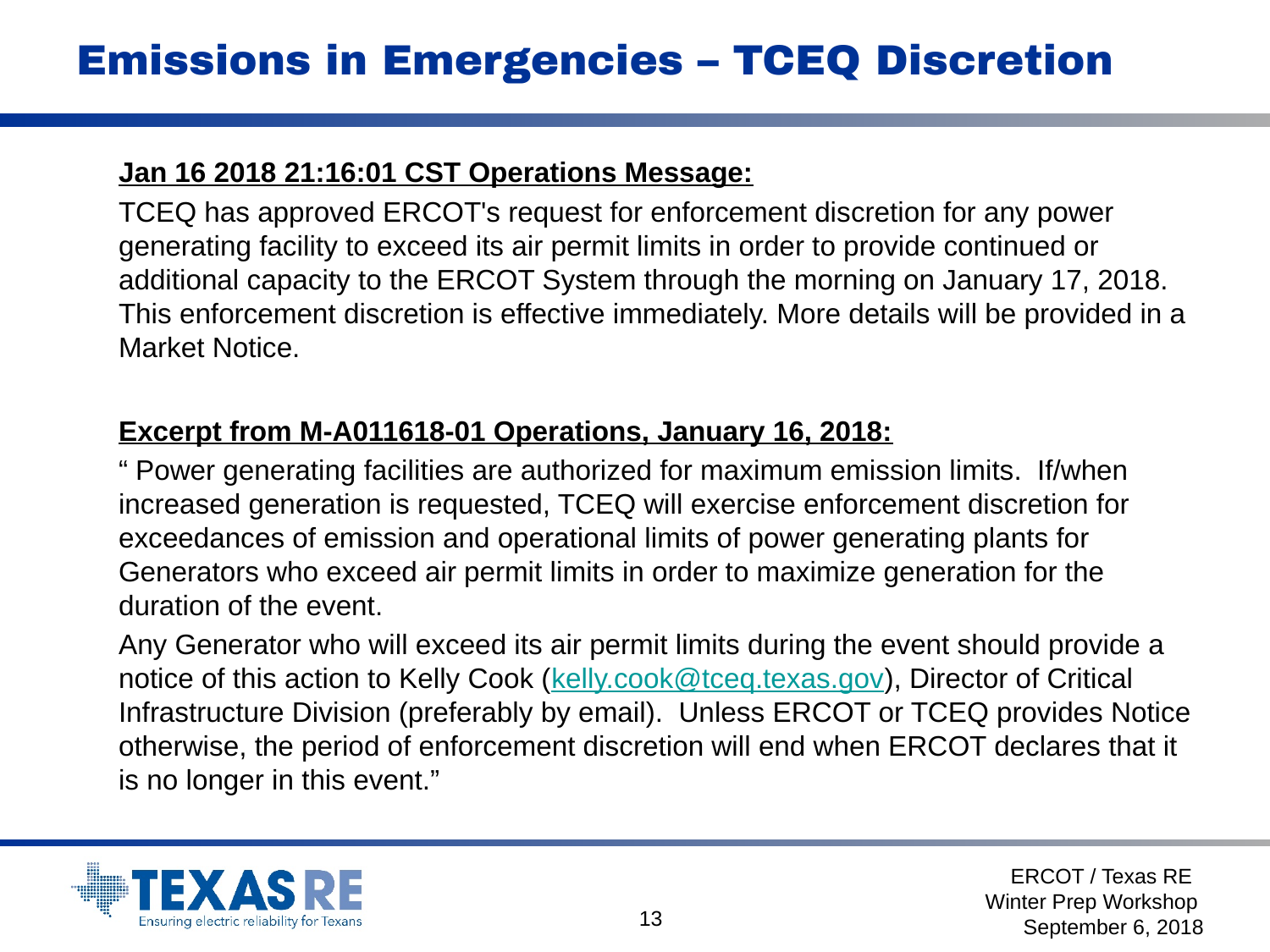

# Emissions in Emergencies – TCEQ Discretion
Jan 16 2018 21:16:01 CST Operations Message:
TCEQ has approved ERCOT's request for enforcement discretion for any power generating facility to exceed its air permit limits in order to provide continued or additional capacity to the ERCOT System through the morning on January 17, 2018. This enforcement discretion is effective immediately. More details will be provided in a Market Notice.

Excerpt from M-A011618-01 Operations, January 16, 2018:
“ Power generating facilities are authorized for maximum emission limits.  If/when increased generation is requested, TCEQ will exercise enforcement discretion for exceedances of emission and operational limits of power generating plants for Generators who exceed air permit limits in order to maximize generation for the duration of the event.
Any Generator who will exceed its air permit limits during the event should provide a notice of this action to Kelly Cook (kelly.cook@tceq.texas.gov), Director of Critical Infrastructure Division (preferably by email).  Unless ERCOT or TCEQ provides Notice otherwise, the period of enforcement discretion will end when ERCOT declares that it is no longer in this event.”

ERCOT / Texas RE
 Winter Prep Workshop  September 6, 2018